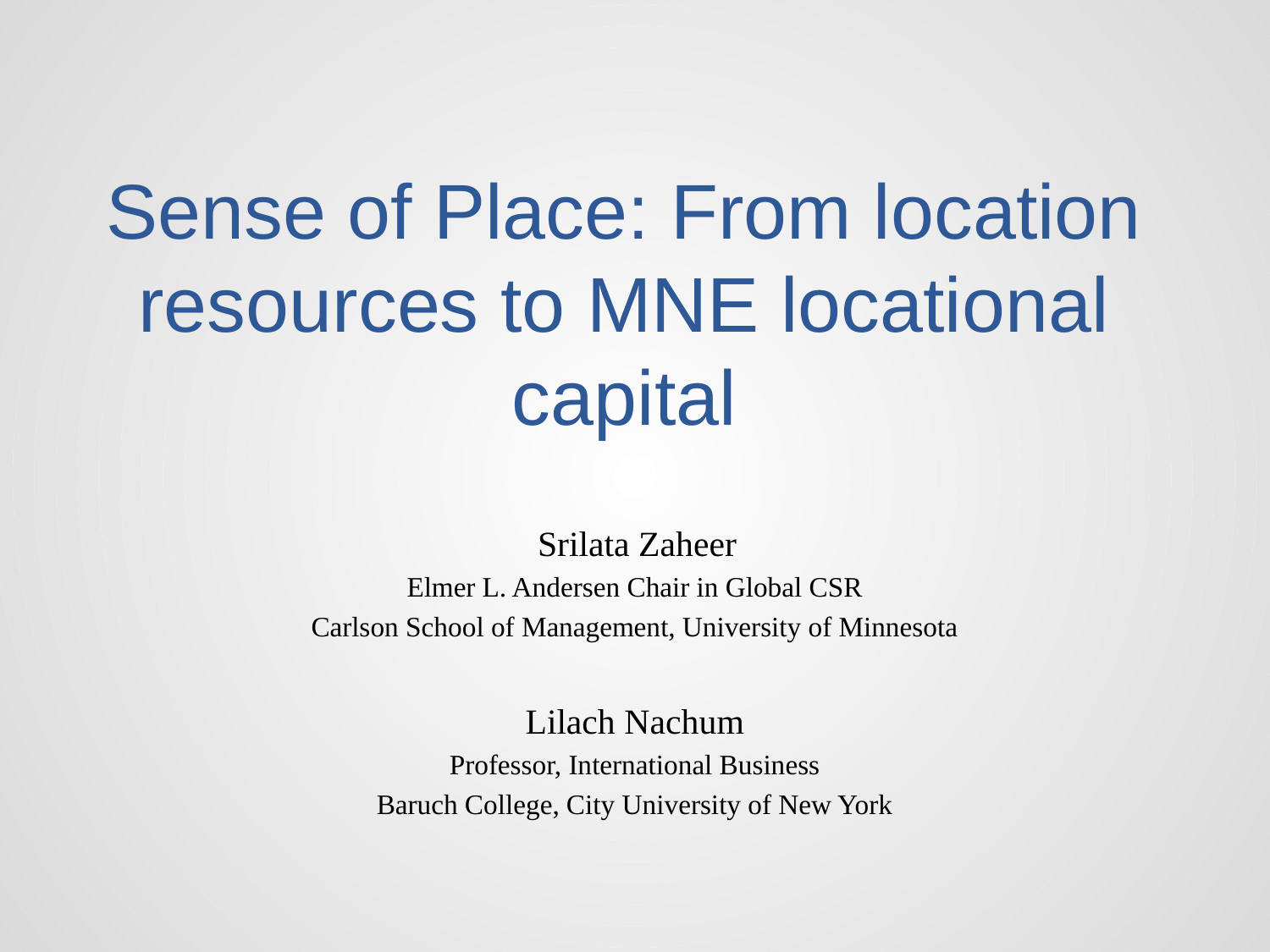

# Sense of Place: From location resources to MNE locational capital

 Srilata Zaheer
Elmer L. Andersen Chair in Global CSR
Carlson School of Management, University of Minnesota

Lilach Nachum
Professor, International Business
Baruch College, City University of New York